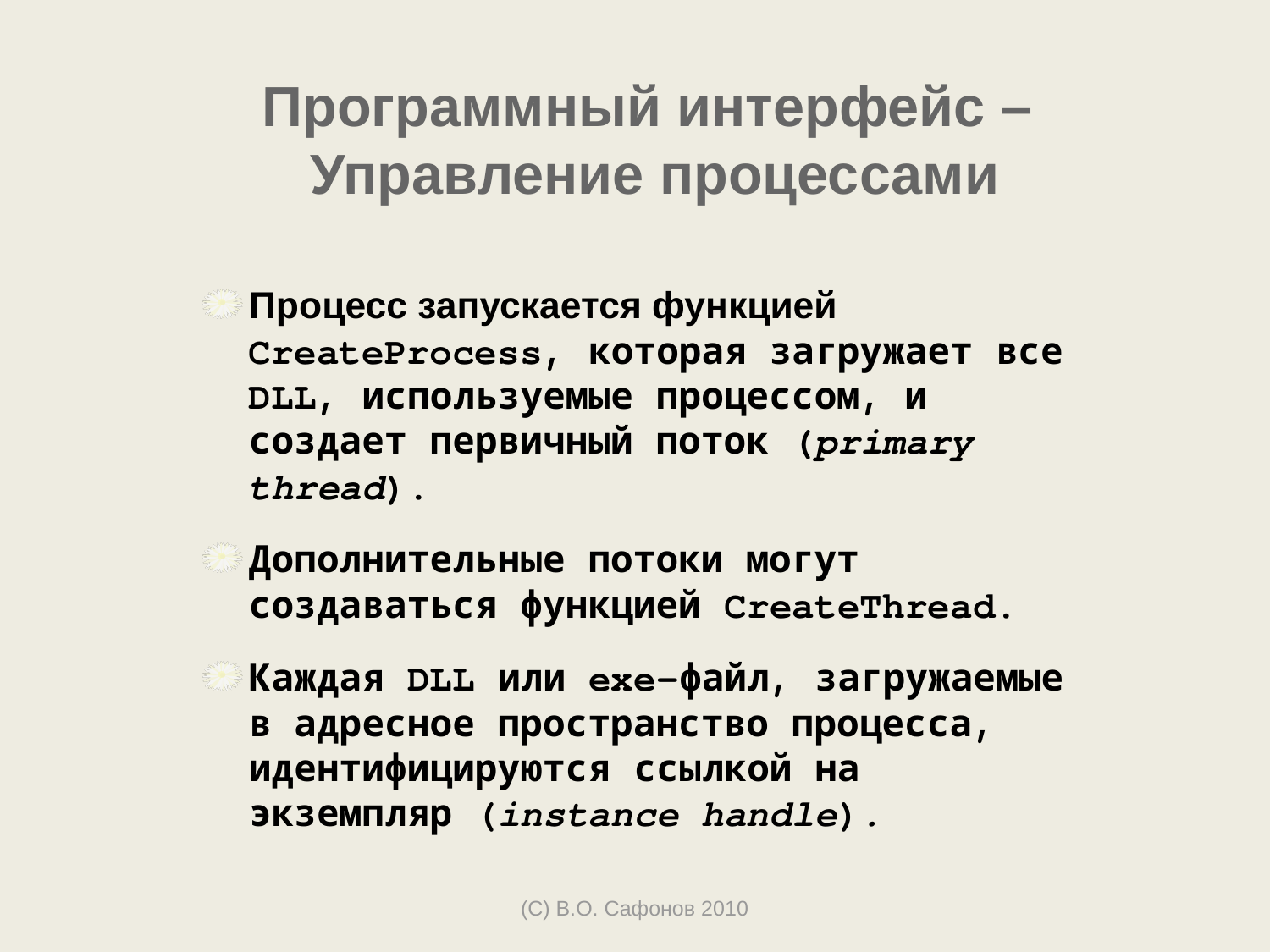

# Программный интерфейс – Управление процессами
Процесс запускается функцией CreateProcess, которая загружает все DLL, используемые процессом, и  создает первичный поток (primary thread).
Дополнительные потоки могут создаваться функцией CreateThread.
Каждая DLL или exe-файл, загружаемые в адресное пространство процесса, идентифицируются ссылкой на экземпляр (instance handle).
(С) В.О. Сафонов 2010